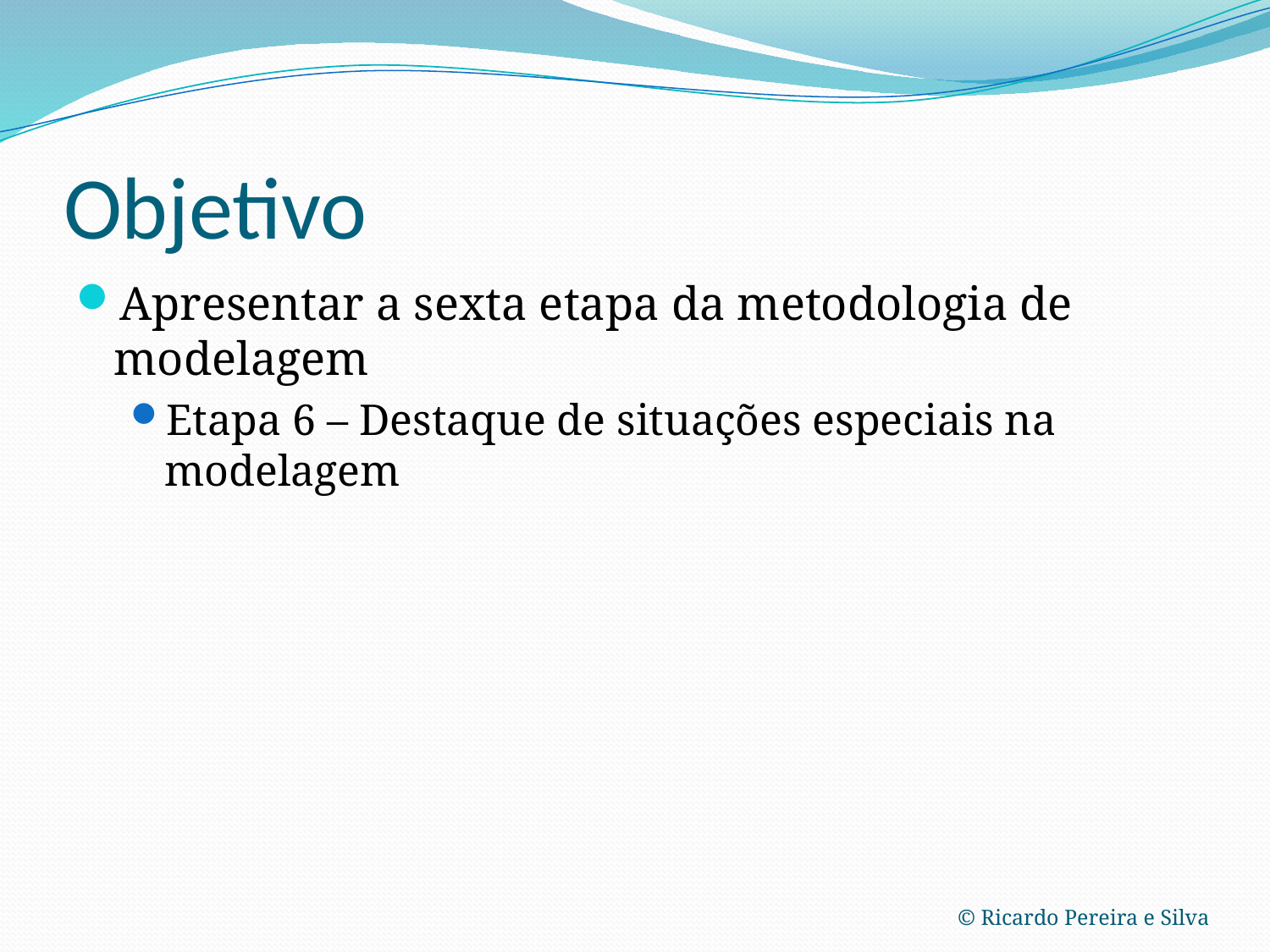

# Objetivo
Apresentar a sexta etapa da metodologia de modelagem
Etapa 6 – Destaque de situações especiais na modelagem
© Ricardo Pereira e Silva